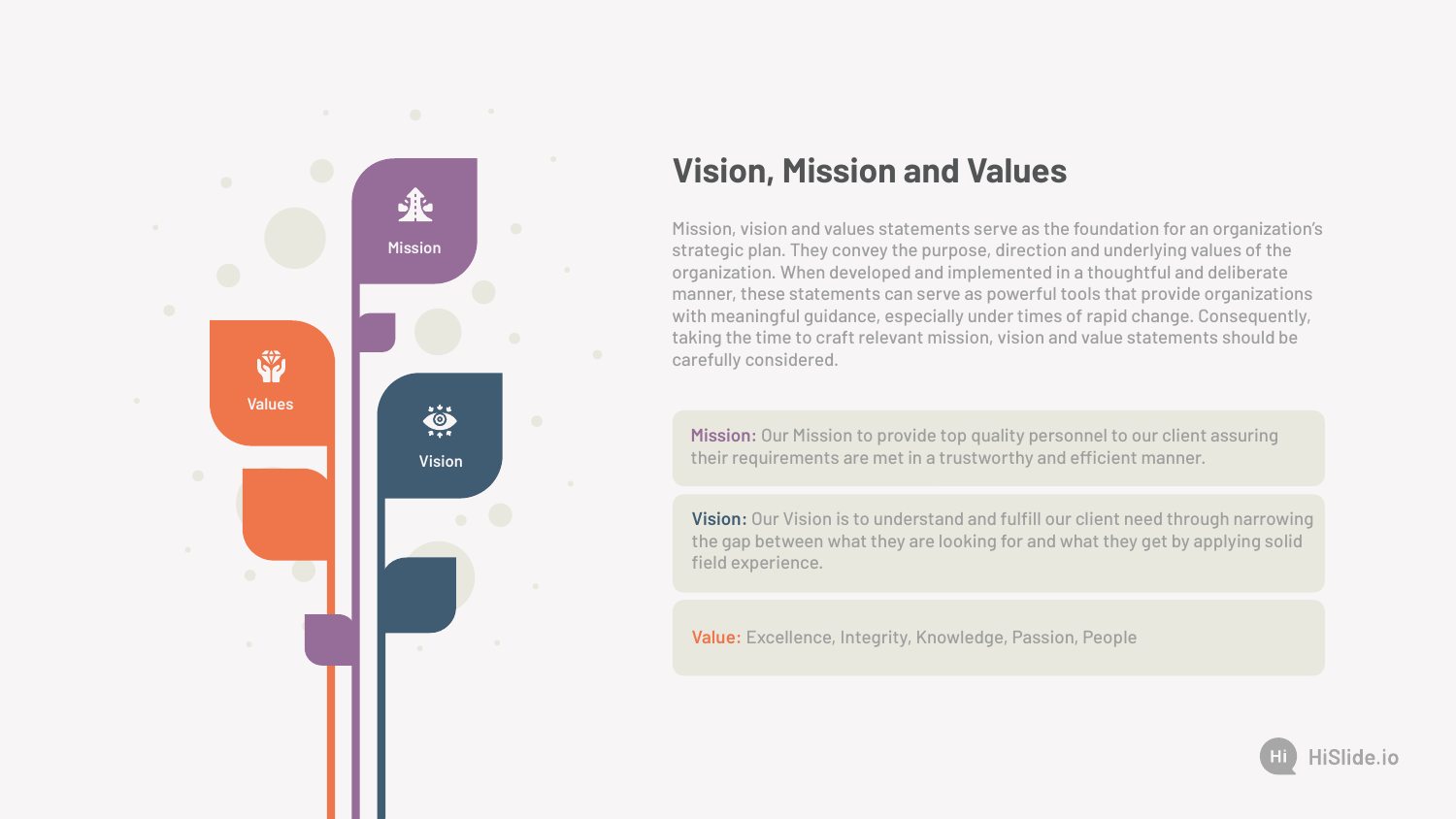

Mission

Values

Vision

Vision, Mission and Values
Mission, vision and values statements serve as the foundation for an organization’s strategic plan. They convey the purpose, direction and underlying values of the organization. When developed and implemented in a thoughtful and deliberate manner, these statements can serve as powerful tools that provide organizations with meaningful guidance, especially under times of rapid change. Consequently, taking the time to craft relevant mission, vision and value statements should be carefully considered.

Mission: Our Mission to provide top quality personnel to our client assuring their requirements are met in a trustworthy and efficient manner.

Vision: Our Vision is to understand and fulfill our client need through narrowing the gap between what they are looking for and what they get by applying solid field experience.

Value: Excellence, Integrity, Knowledge, Passion, People